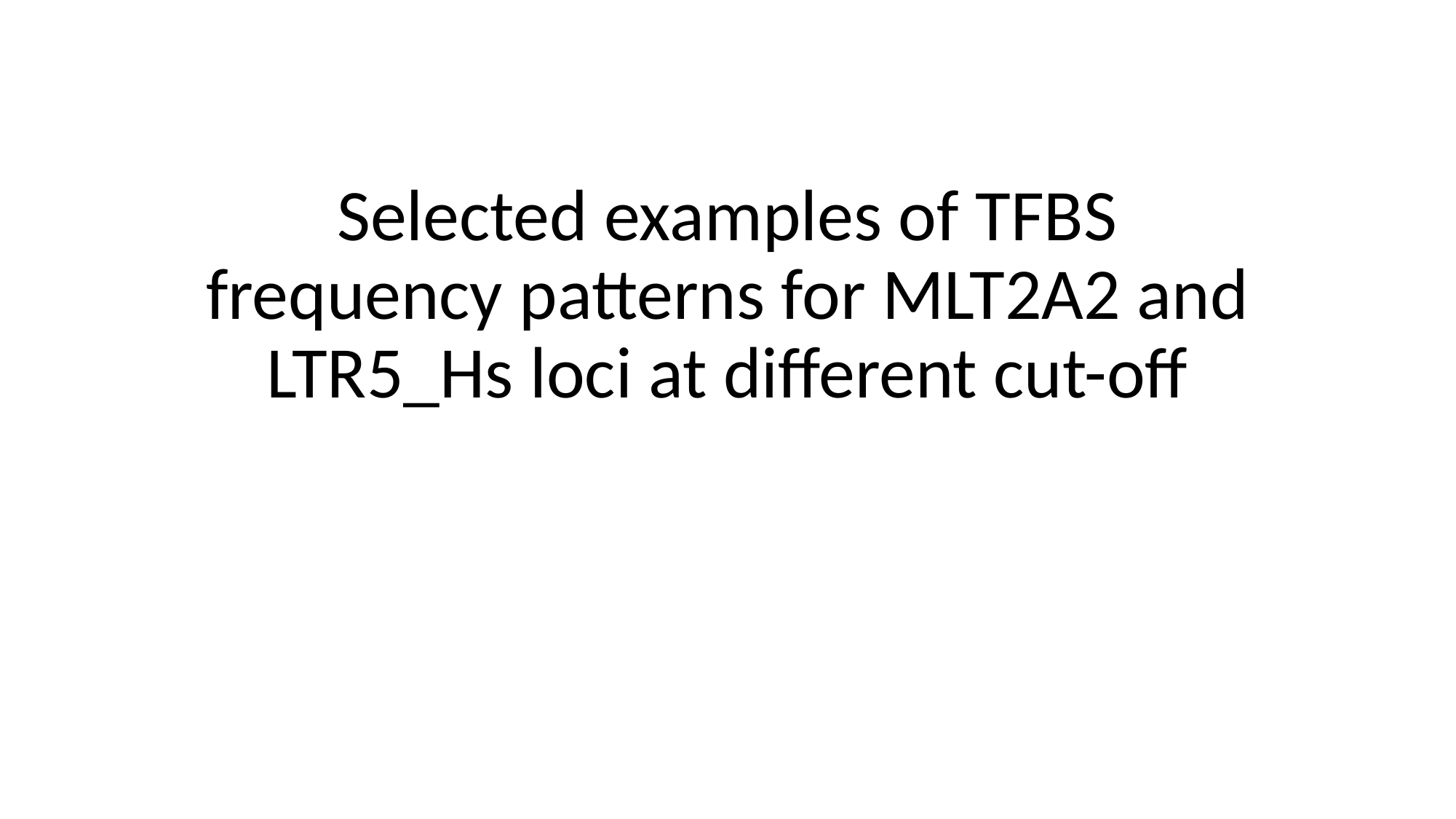

# Selected examples of TFBS frequency patterns for MLT2A2 and LTR5_Hs loci at different cut-off